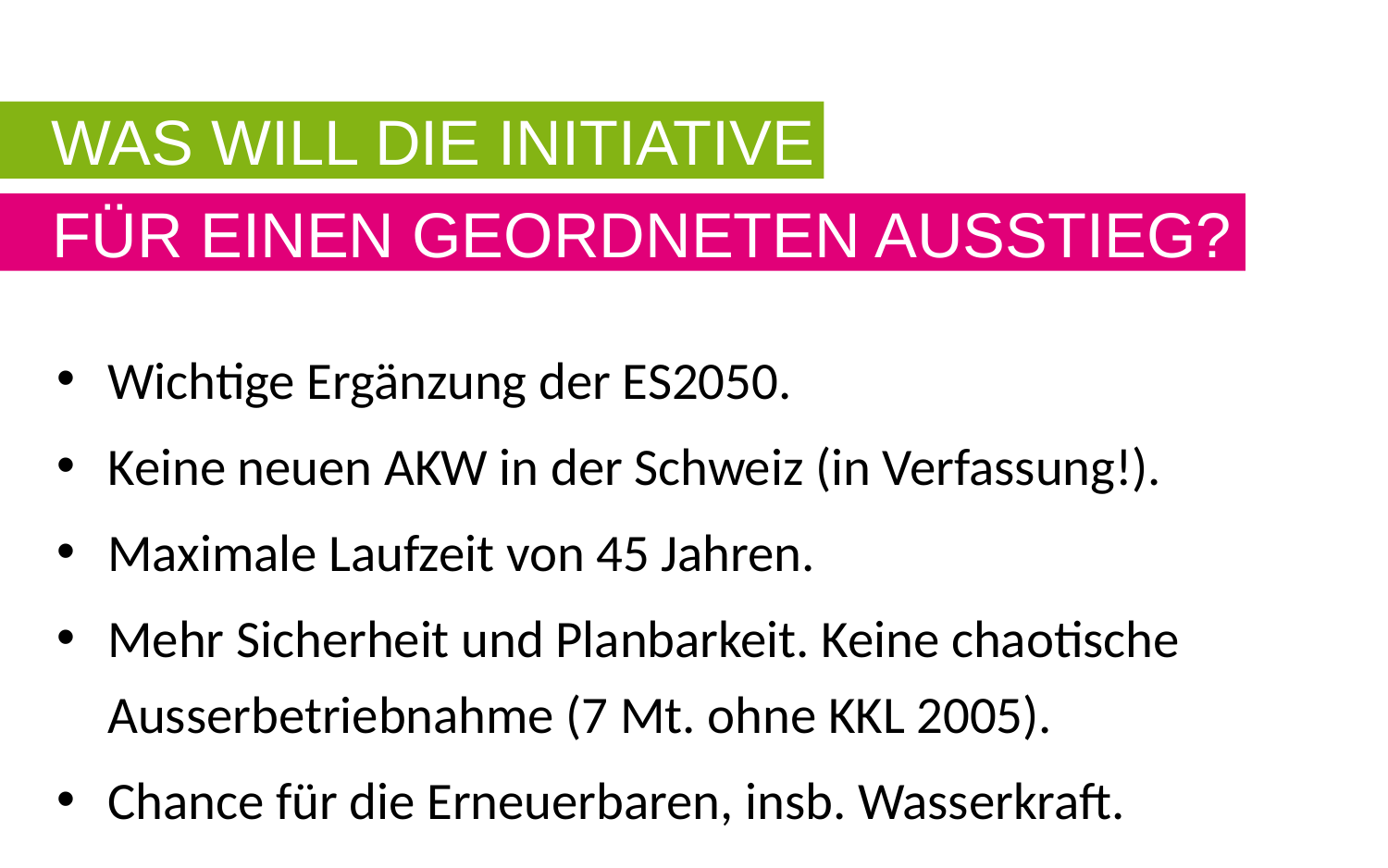

Was will die Initiative
Für einen geordneten Ausstieg?
Wichtige Ergänzung der ES2050.
Keine neuen AKW in der Schweiz (in Verfassung!).
Maximale Laufzeit von 45 Jahren.
Mehr Sicherheit und Planbarkeit. Keine chaotische Ausserbetriebnahme (7 Mt. ohne KKL 2005).
Chance für die Erneuerbaren, insb. Wasserkraft.